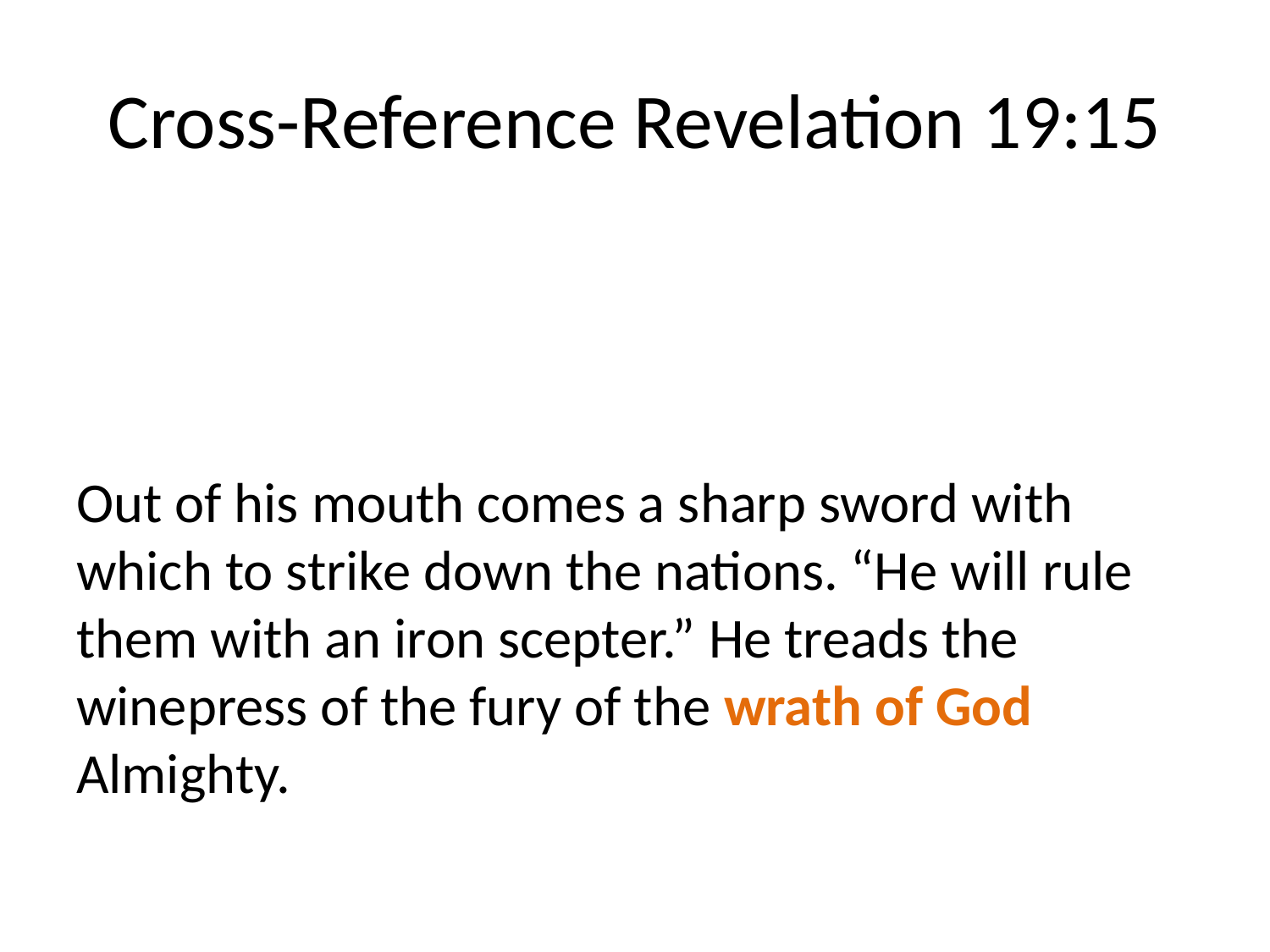

# Cross-Reference Revelation 19:15

Out of his mouth comes a sharp sword with which to strike down the nations. “He will rule them with an iron scepter.” He treads the winepress of the fury of the wrath of God Almighty.